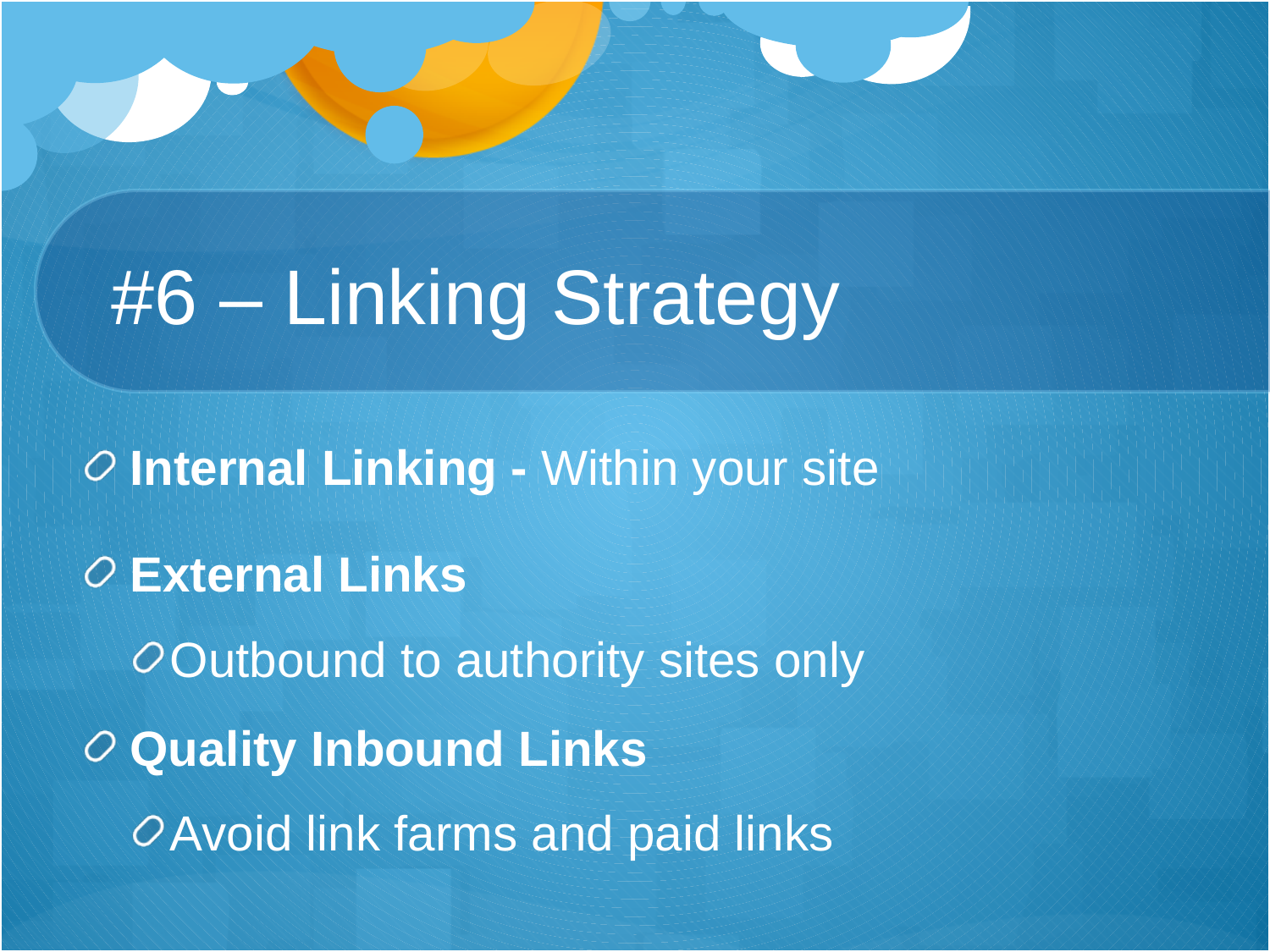

# #6 – Linking Strategy
Internal Linking - Within your site
External Links
Outbound to authority sites only
Quality Inbound Links
Avoid link farms and paid links